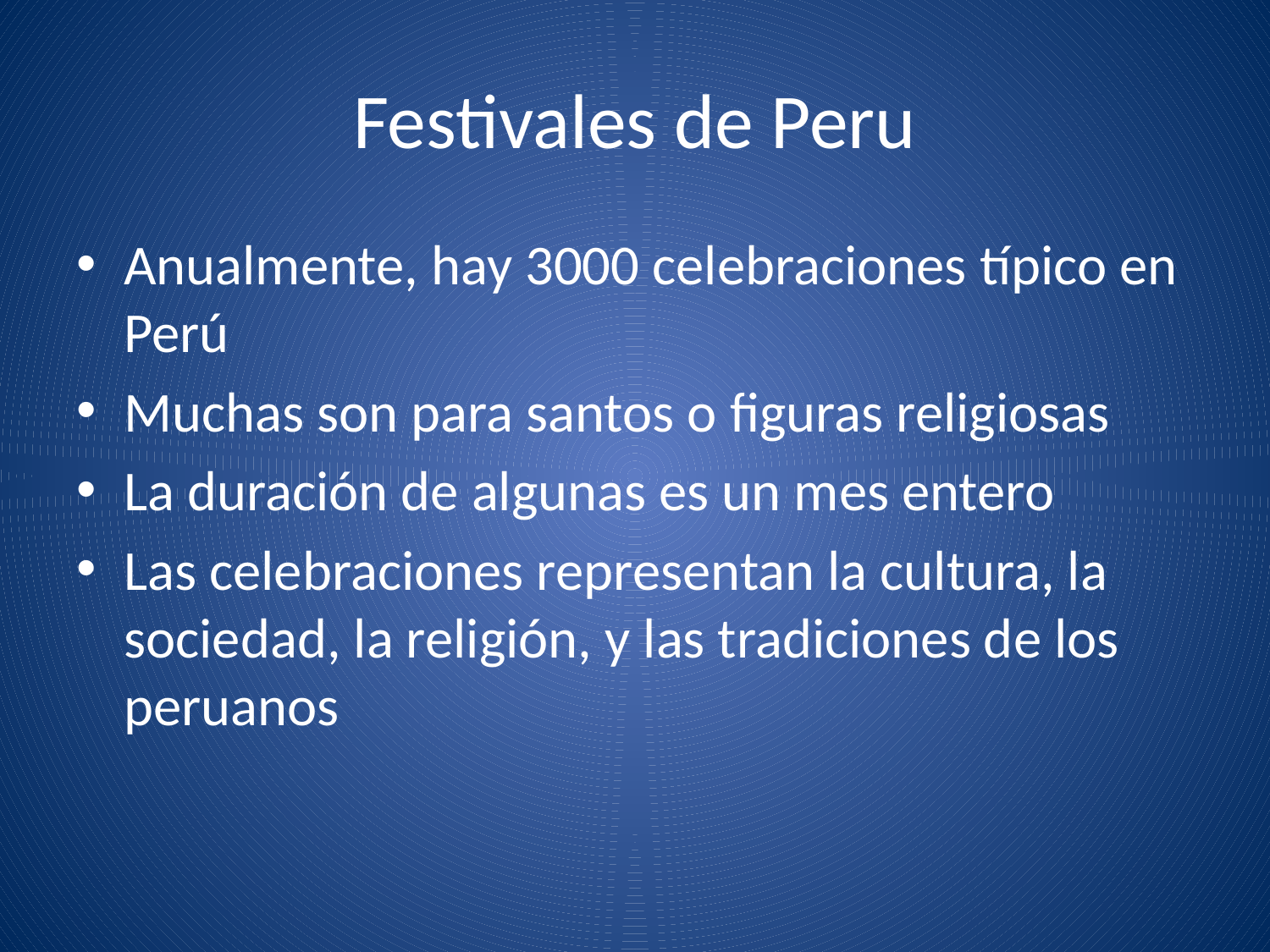

# Festivales de Peru
Anualmente, hay 3000 celebraciones típico en Perú
Muchas son para santos o figuras religiosas
La duración de algunas es un mes entero
Las celebraciones representan la cultura, la sociedad, la religión, y las tradiciones de los peruanos